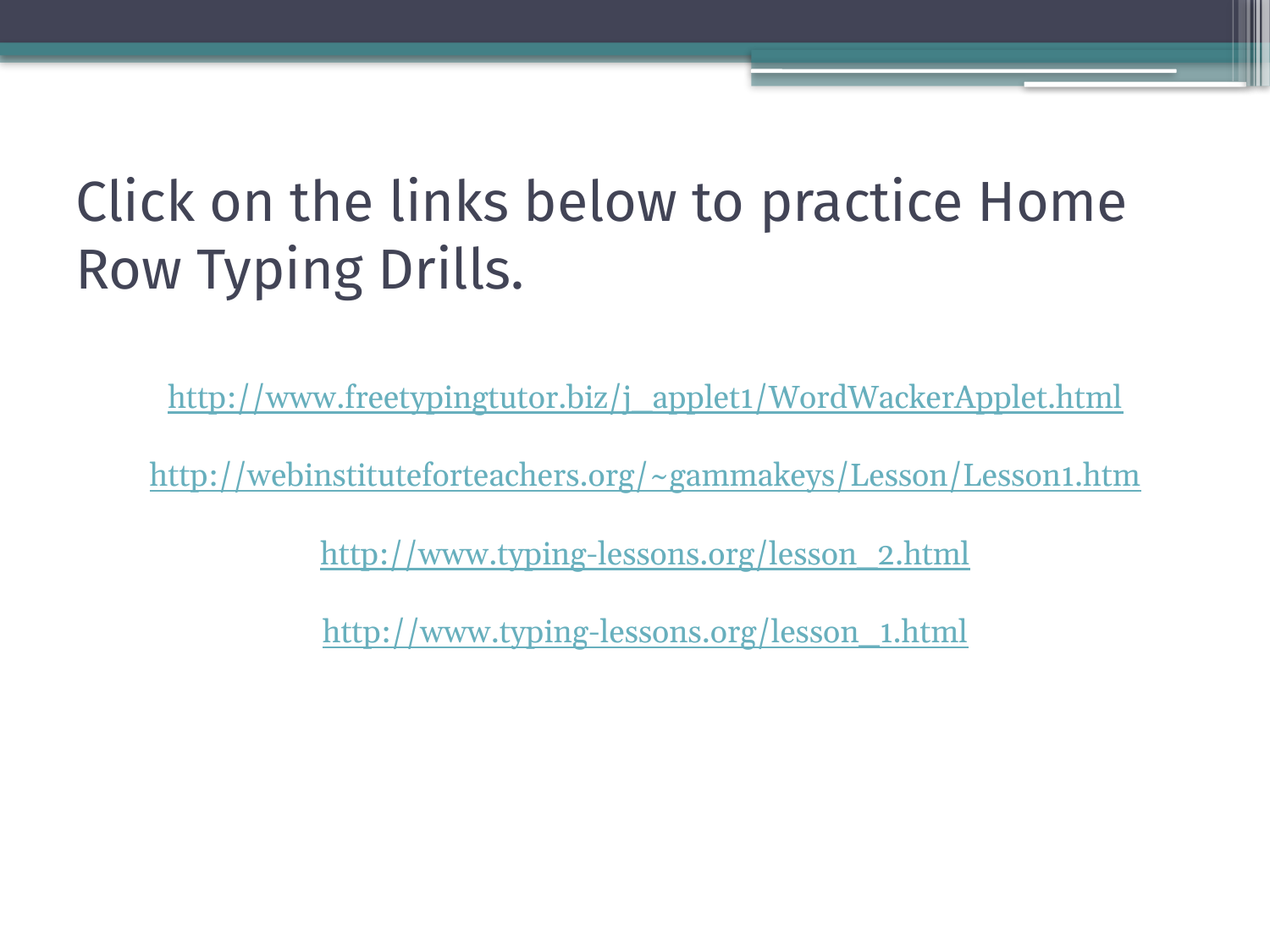

# Click on the links below to practice Home Row Typing Drills.
http://www.freetypingtutor.biz/j_applet1/WordWackerApplet.html

http://webinstituteforteachers.org/~gammakeys/Lesson/Lesson1.htm

http://www.typing-lessons.org/lesson_2.html

http://www.typing-lessons.org/lesson_1.html